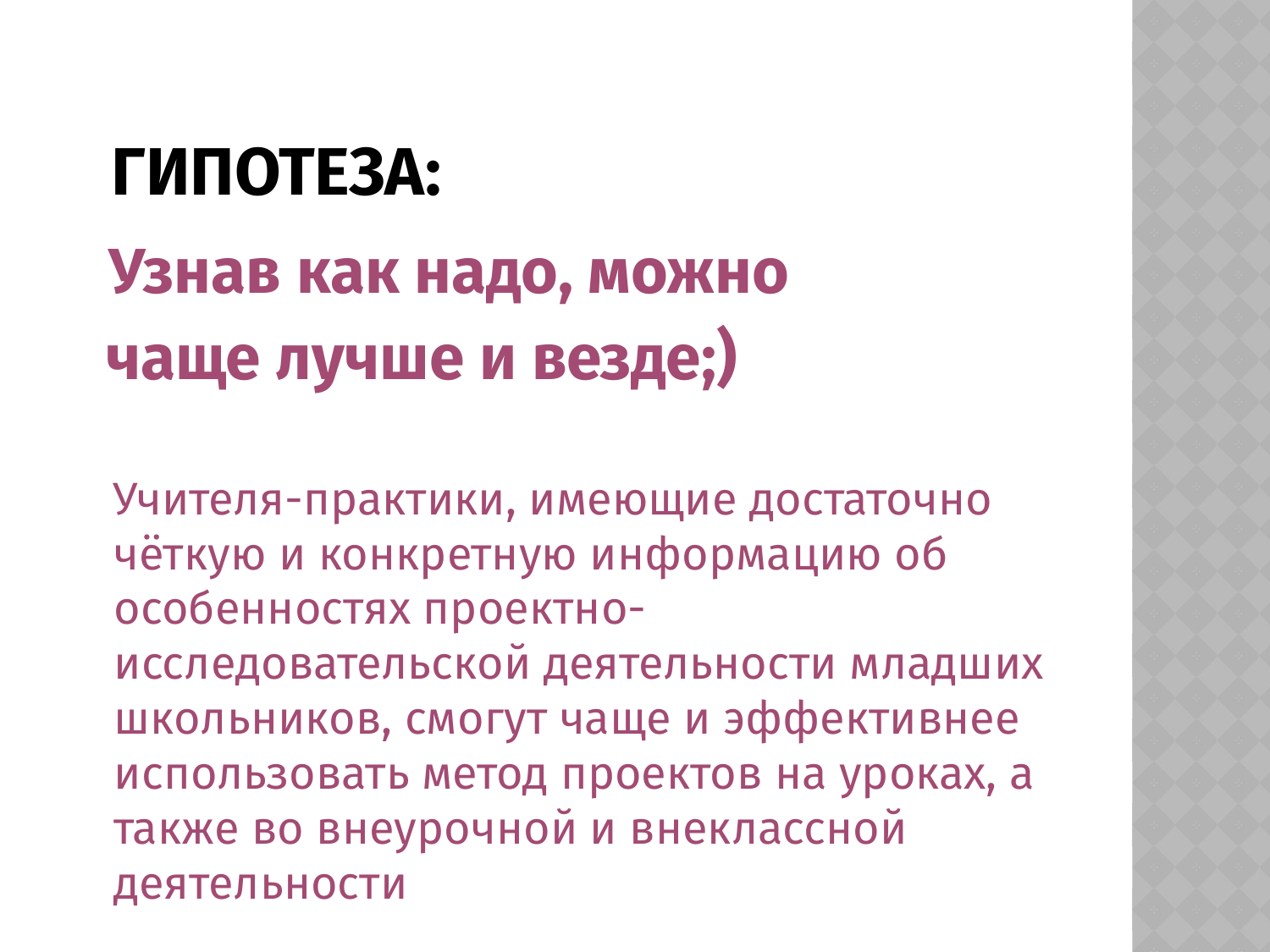

# Гипотеза:
   Узнав как надо, можно
  чаще лучше и везде;)

   Учителя-практики, имеющие достаточно чёткую и конкретную информацию об особенностях проектно-исследовательской деятельности младших школьников, смогут чаще и эффективнее использовать метод проектов на уроках, а также во внеурочной и внеклассной деятельности